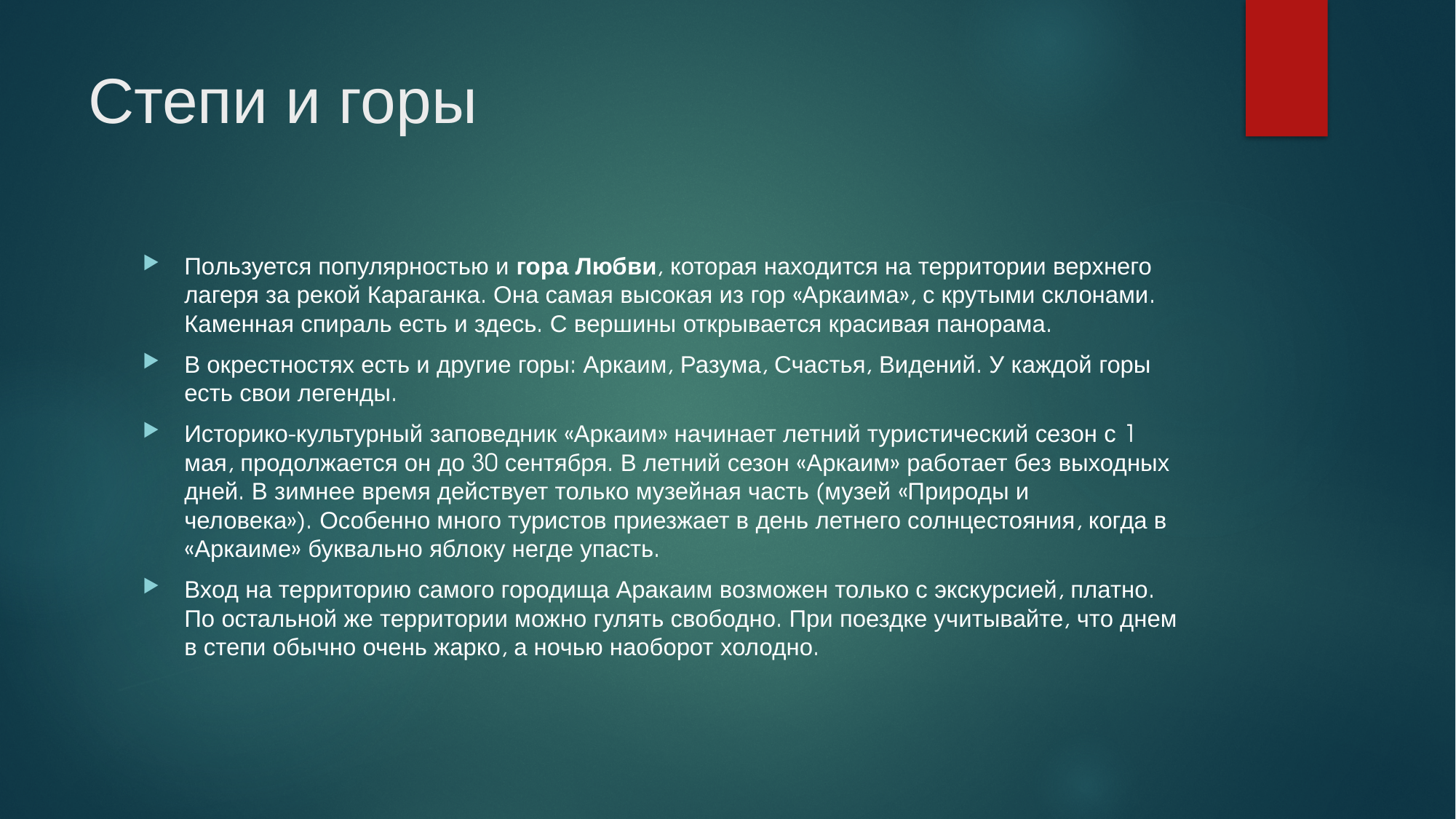

# Степи и горы
Пользуется популярностью и гора Любви, которая находится на территории верхнего лагеря за рекой Караганка. Она самая высокая из гор «Аркаима», с крутыми склонами. Каменная спираль есть и здесь. С вершины открывается красивая панорама.
В окрестностях есть и другие горы: Аркаим, Разума, Счастья, Видений. У каждой горы есть свои легенды.
Историко-культурный заповедник «Аркаим» начинает летний туристический сезон с 1 мая, продолжается он до 30 сентября. В летний сезон «Аркаим» работает без выходных дней. В зимнее время действует только музейная часть (музей «Природы и человека»). Особенно много туристов приезжает в день летнего солнцестояния, когда в «Аркаиме» буквально яблоку негде упасть.
Вход на территорию самого городища Аракаим возможен только с экскурсией, платно. По остальной же территории можно гулять свободно. При поездке учитывайте, что днем в степи обычно очень жарко, а ночью наоборот холодно.